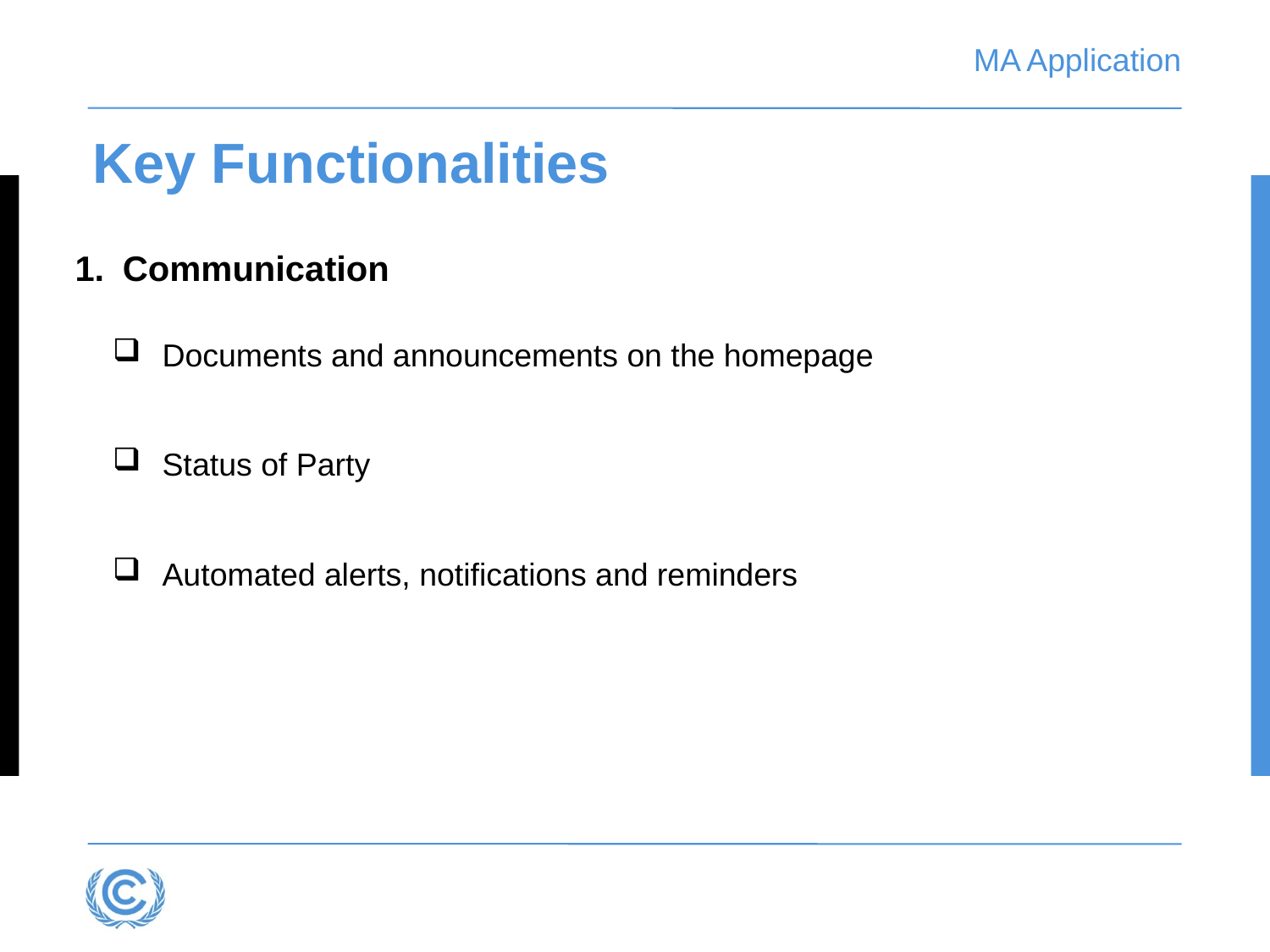

# MA Application
Key Functionalities
Communication

Documents and announcements on the homepage

Status of Party

Automated alerts, notifications and reminders